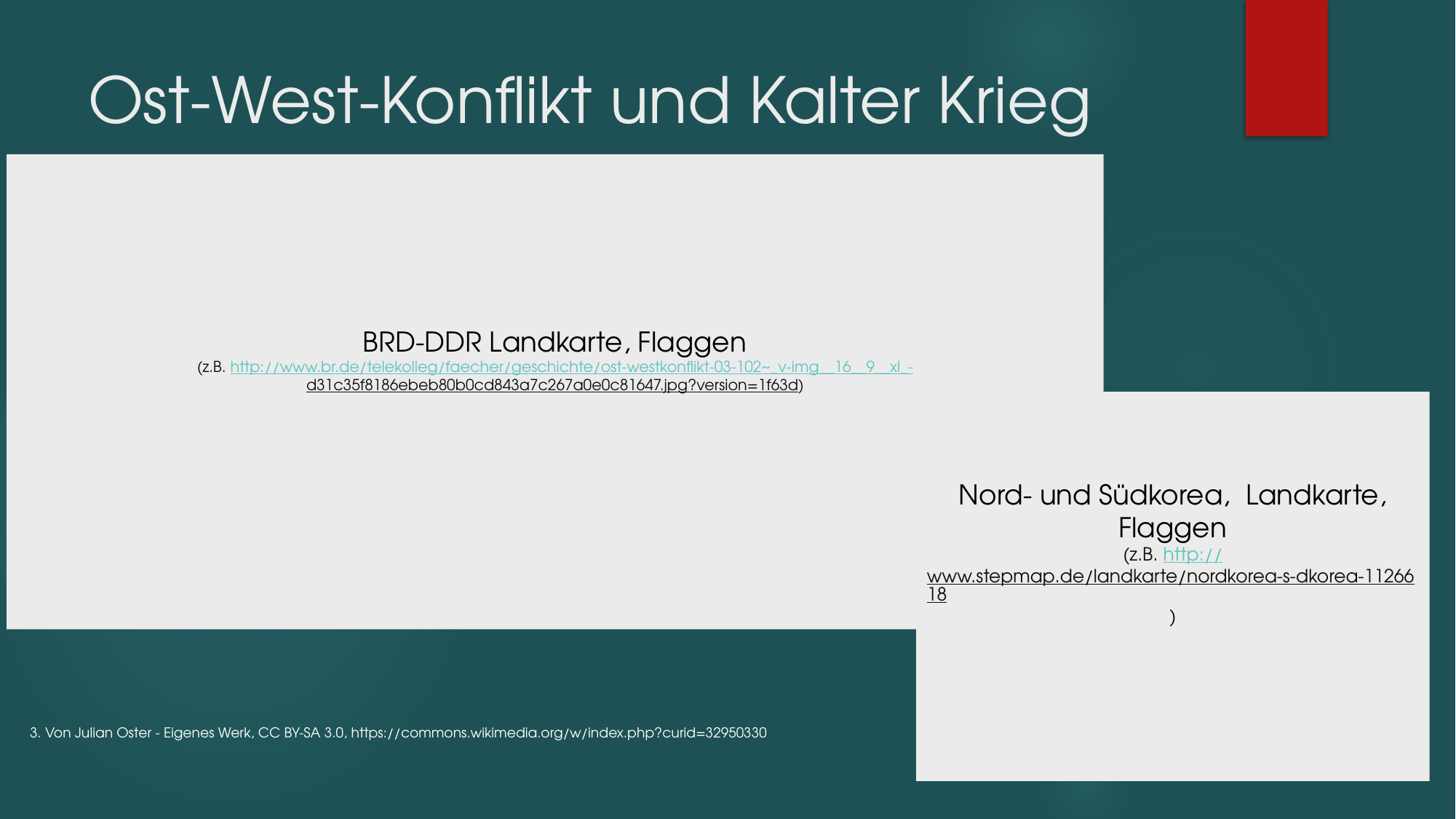

# Ost-West-Konflikt und Kalter Krieg
BRD-DDR Landkarte, Flaggen
(z.B. http://www.br.de/telekolleg/faecher/geschichte/ost-westkonflikt-03-102~_v-img__16__9__xl_-d31c35f8186ebeb80b0cd843a7c267a0e0c81647.jpg?version=1f63d)

Nord- und Südkorea,  Landkarte, Flaggen
(z.B. http://www.stepmap.de/landkarte/nordkorea-s-dkorea-1126618)

3. Von Julian Oster - Eigenes Werk, CC BY-SA 3.0, https://commons.wikimedia.org/w/index.php?curid=32950330